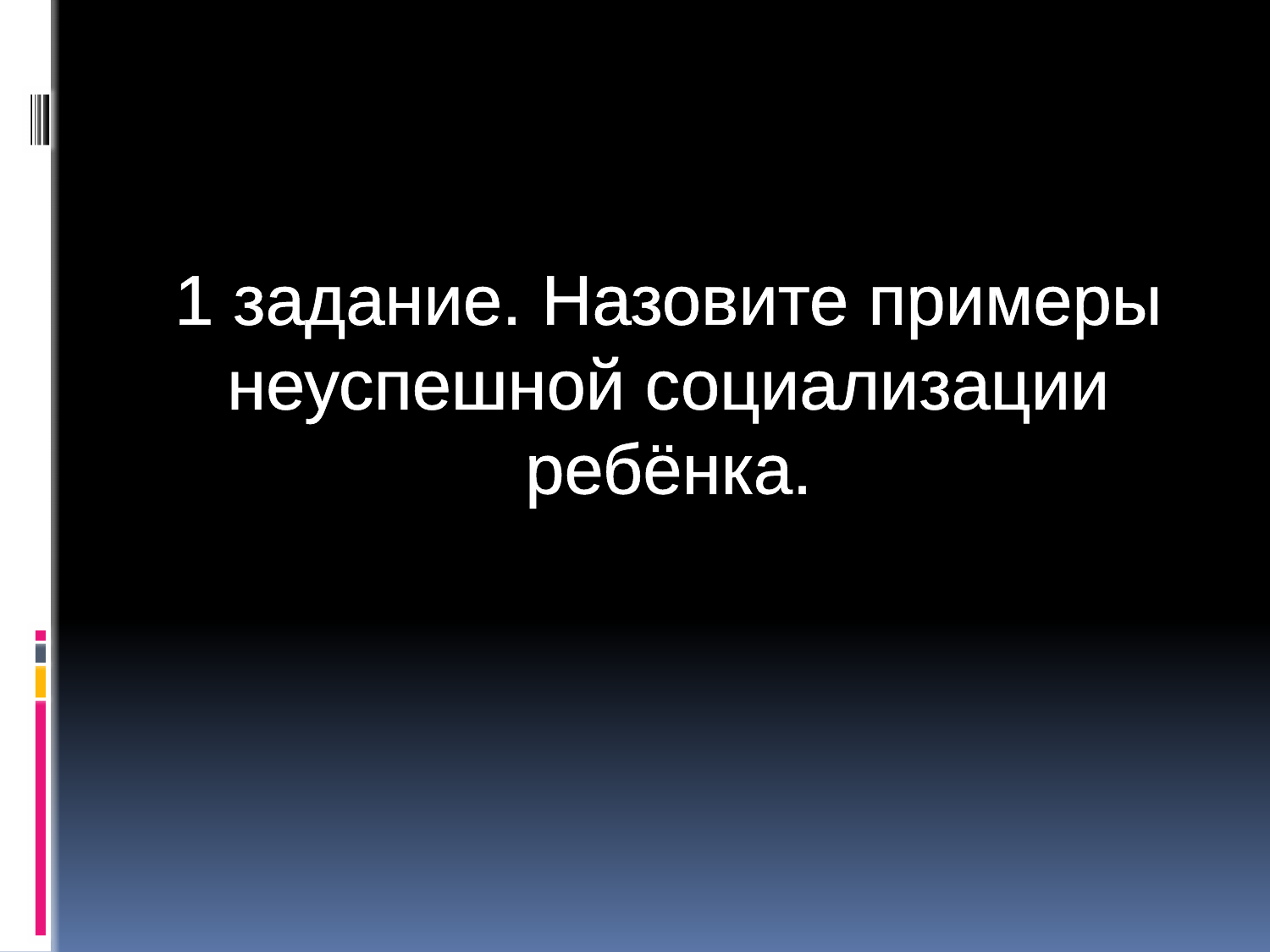

# 1 задание. Назовите примеры неуспешной социализации ребёнка.